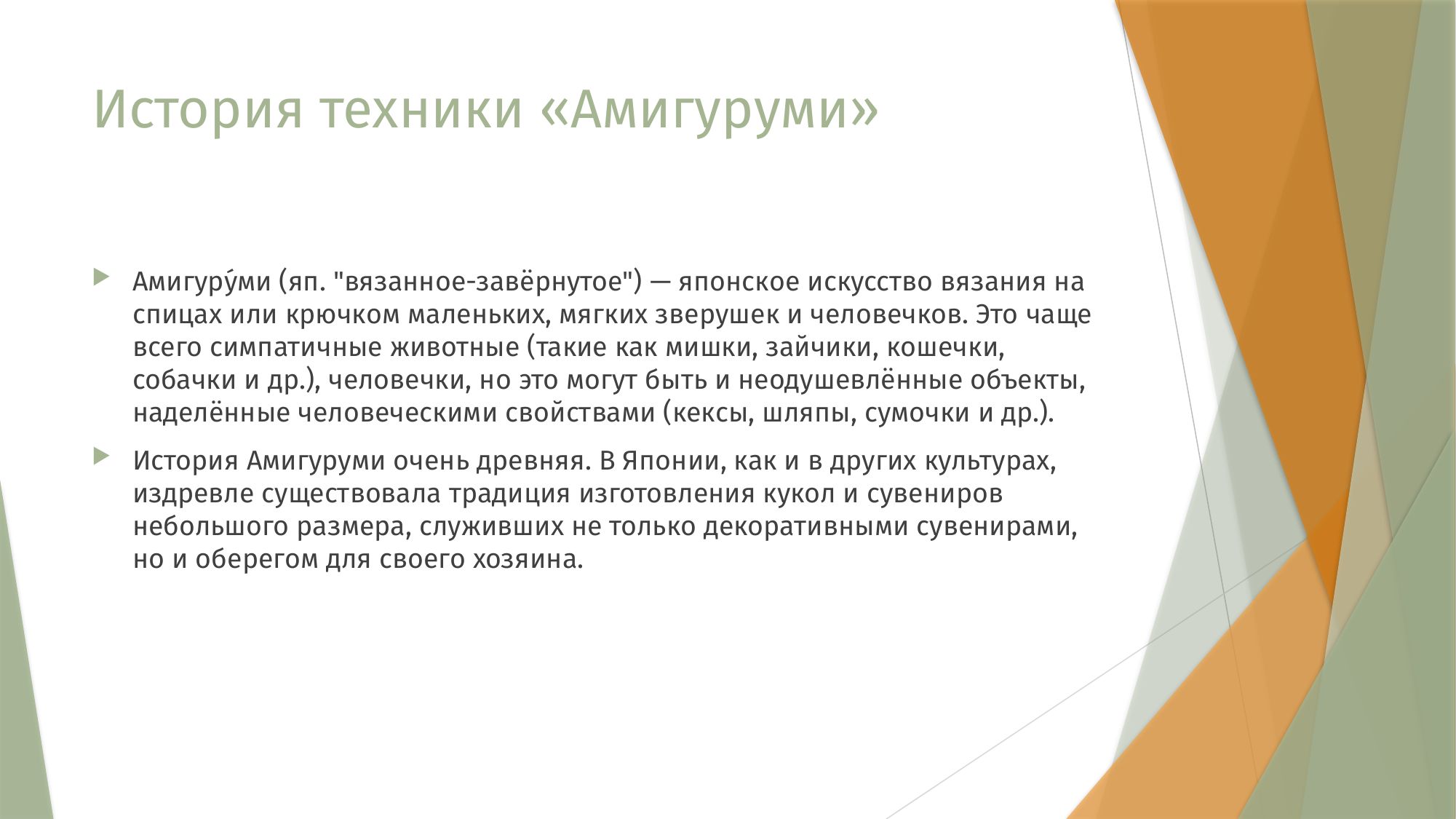

# История техники «Амигуруми»
Амигуру́ми (яп. "вязанное-завёрнутое") — японское искусство вязания на спицах или крючком маленьких, мягких зверушек и человечков. Это чаще всего симпатичные животные (такие как мишки, зайчики, кошечки, собачки и др.), человечки, но это могут быть и неодушевлённые объекты, наделённые человеческими свойствами (кексы, шляпы, сумочки и др.).
История Амигуруми очень древняя. В Японии, как и в других культурах, издревле существовала традиция изготовления кукол и сувениров небольшого размера, служивших не только декоративными сувенирами, но и оберегом для своего хозяина.